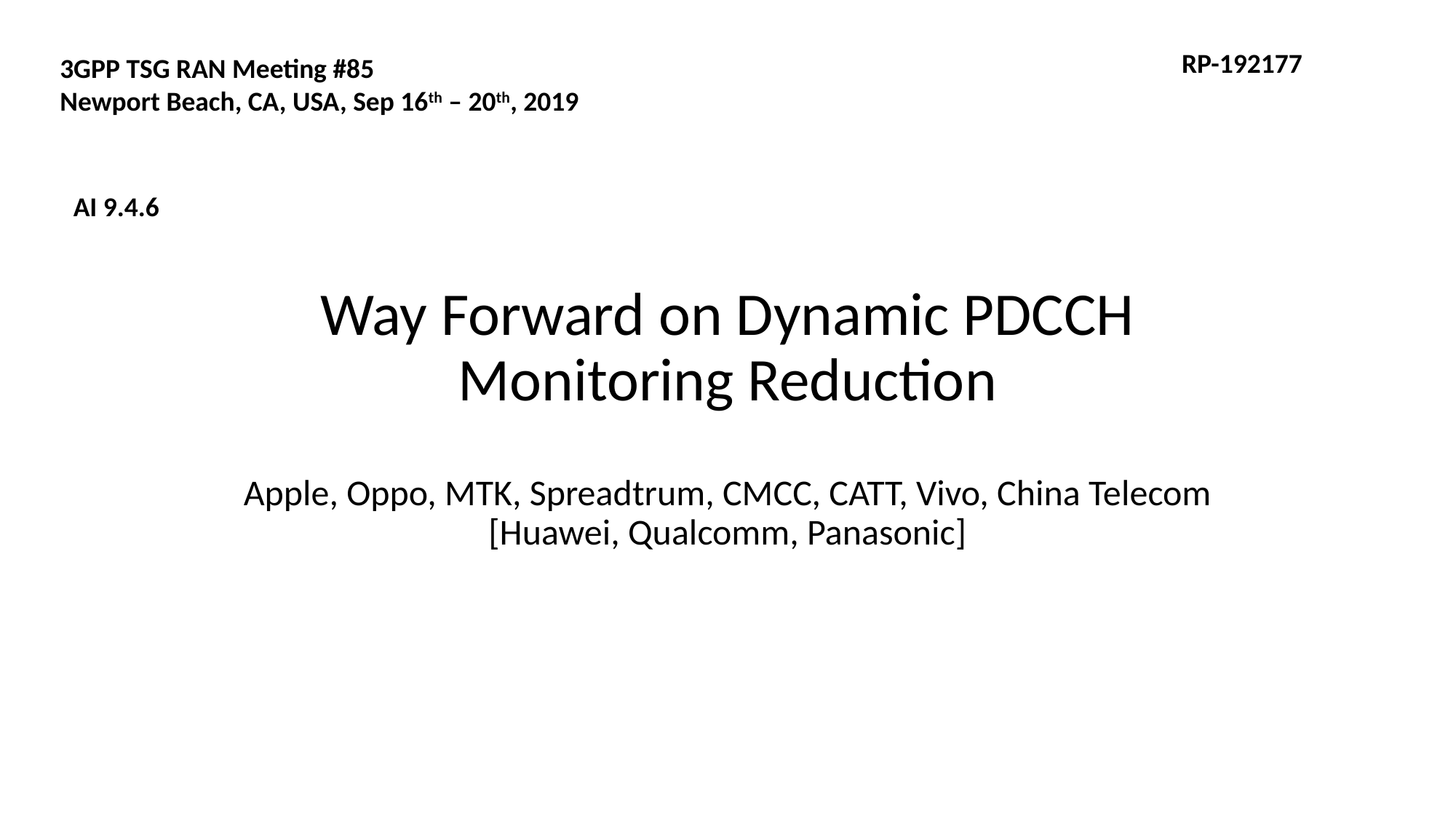

RP-192177
3GPP TSG RAN Meeting #85
Newport Beach, CA, USA, Sep 16th – 20th, 2019

# Way Forward on Dynamic PDCCH Monitoring Reduction
AI 9.4.6
Apple, Oppo, MTK, Spreadtrum, CMCC, CATT, Vivo, China Telecom [Huawei, Qualcomm, Panasonic]